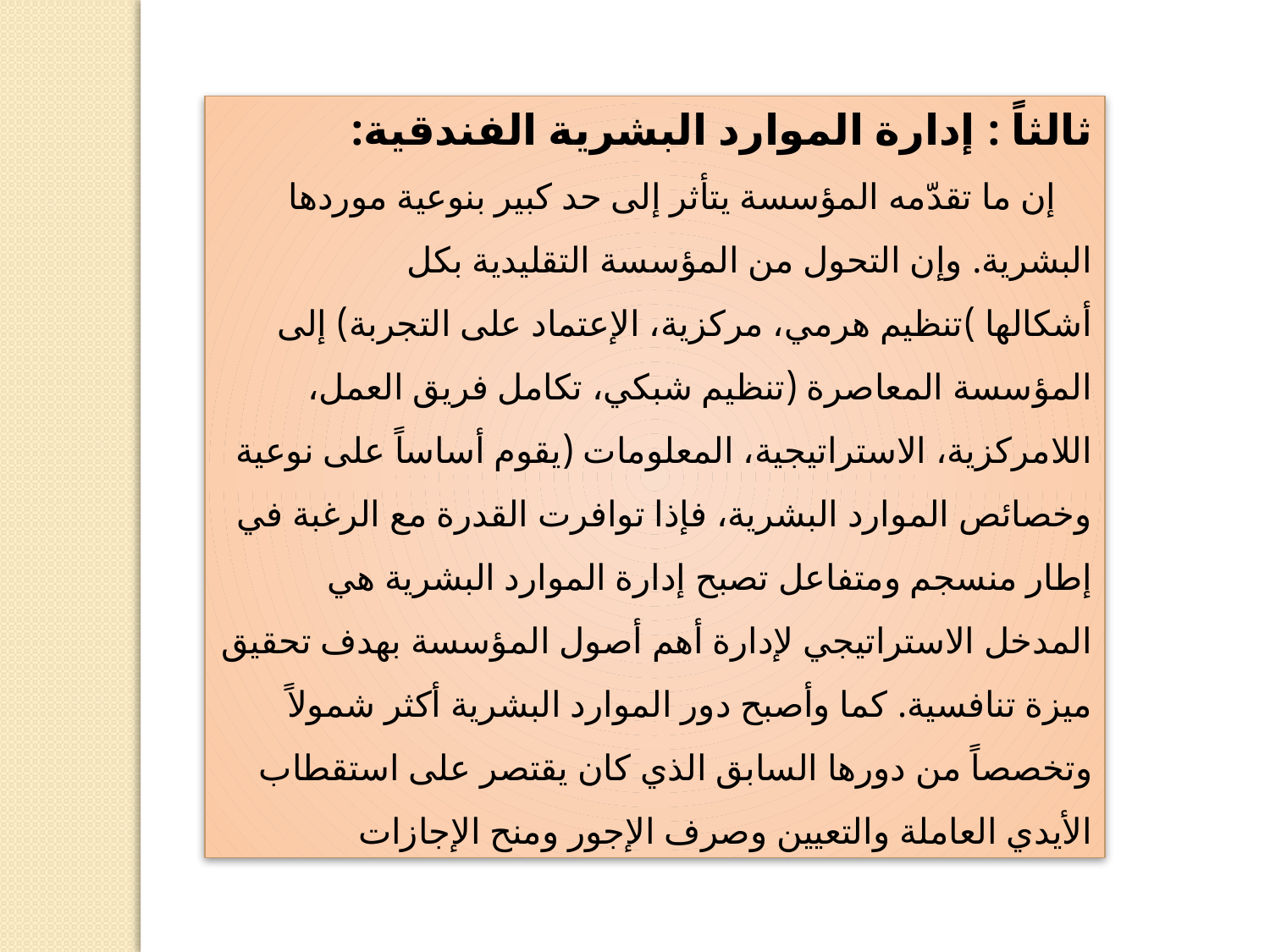

ثالثاً : إدارة الموارد البشرية الفندقية:
    إن ما تقدّمه المؤسسة يتأثر إلى حد كبير بنوعية موردها البشرية. وإن التحول من المؤسسة التقليدية بكل أشكالها )تنظيم هرمي، مركزية، الإعتماد على التجربة) إلى المؤسسة المعاصرة (تنظيم شبكي، تكامل فريق العمل، اللامركزية، الاستراتيجية، المعلومات (يقوم أساساً على نوعية وخصائص الموارد البشرية، فإذا توافرت القدرة مع الرغبة في إطار منسجم ومتفاعل تصبح إدارة الموارد البشرية هي المدخل الاستراتيجي لإدارة أهم أصول المؤسسة بهدف تحقيق ميزة تنافسية. كما وأصبح دور الموارد البشرية أكثر شمولاً وتخصصاً من دورها السابق الذي كان يقتصر على استقطاب الأيدي العاملة والتعيين وصرف الإجور ومنح الإجازات